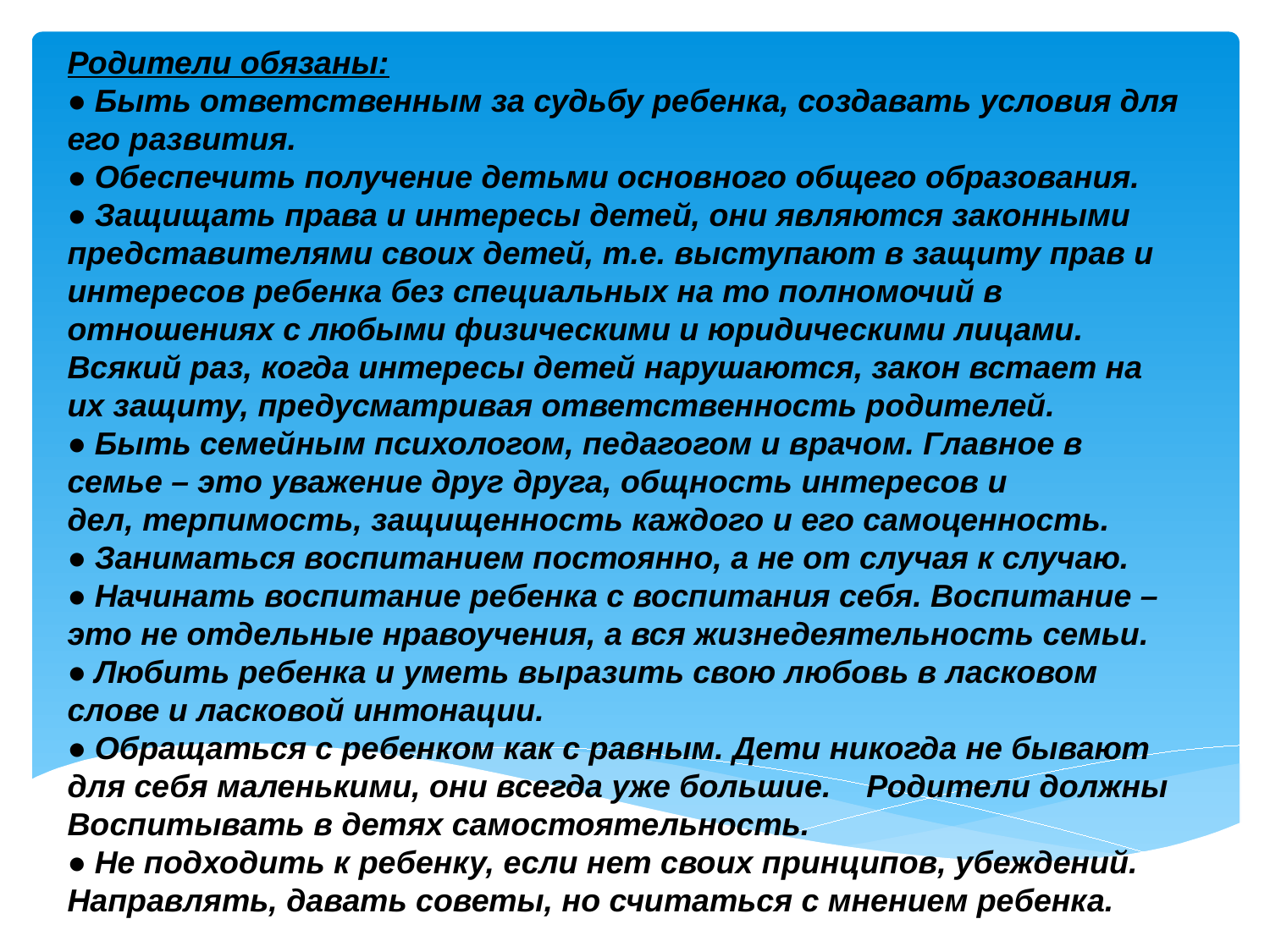

Родители обязаны:
● Быть ответственным за судьбу ребенка, создавать условия для его развития.
● Обеспечить получение детьми основного общего образования.
● Защищать права и интересы детей, они являются законными представителями своих детей, т.е. выступают в защиту прав и интересов ребенка без специальных на то полномочий в отношениях с любыми физическими и юридическими лицами. Всякий раз, когда интересы детей нарушаются, закон встает на их защиту, предусматривая ответственность родителей.
● Быть семейным психологом, педагогом и врачом. Главное в семье – это уважение друг друга, общность интересов и дел, терпимость, защищенность каждого и его самоценность.
● Заниматься воспитанием постоянно, а не от случая к случаю.
● Начинать воспитание ребенка с воспитания себя. Воспитание – это не отдельные нравоучения, а вся жизнедеятельность семьи.
● Любить ребенка и уметь выразить свою любовь в ласковом слове и ласковой интонации.
● Обращаться с ребенком как с равным. Дети никогда не бывают для себя маленькими, они всегда уже большие.    Родители должны Воспитывать в детях самостоятельность.
● Не подходить к ребенку, если нет своих принципов, убеждений. Направлять, давать советы, но считаться с мнением ребенка.